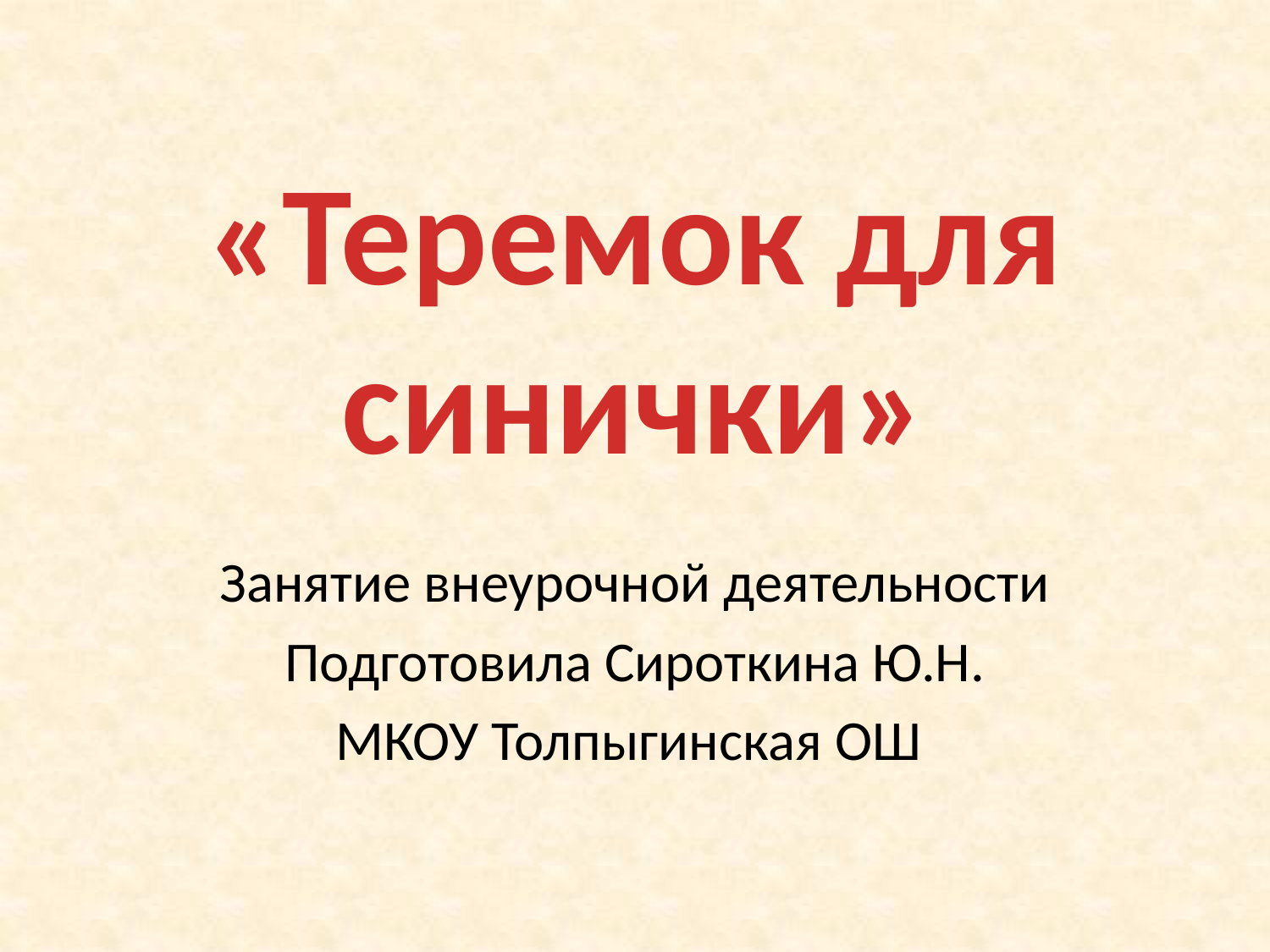

# «Теремок для синички»
Занятие внеурочной деятельности
Подготовила Сироткина Ю.Н.
МКОУ Толпыгинская ОШ